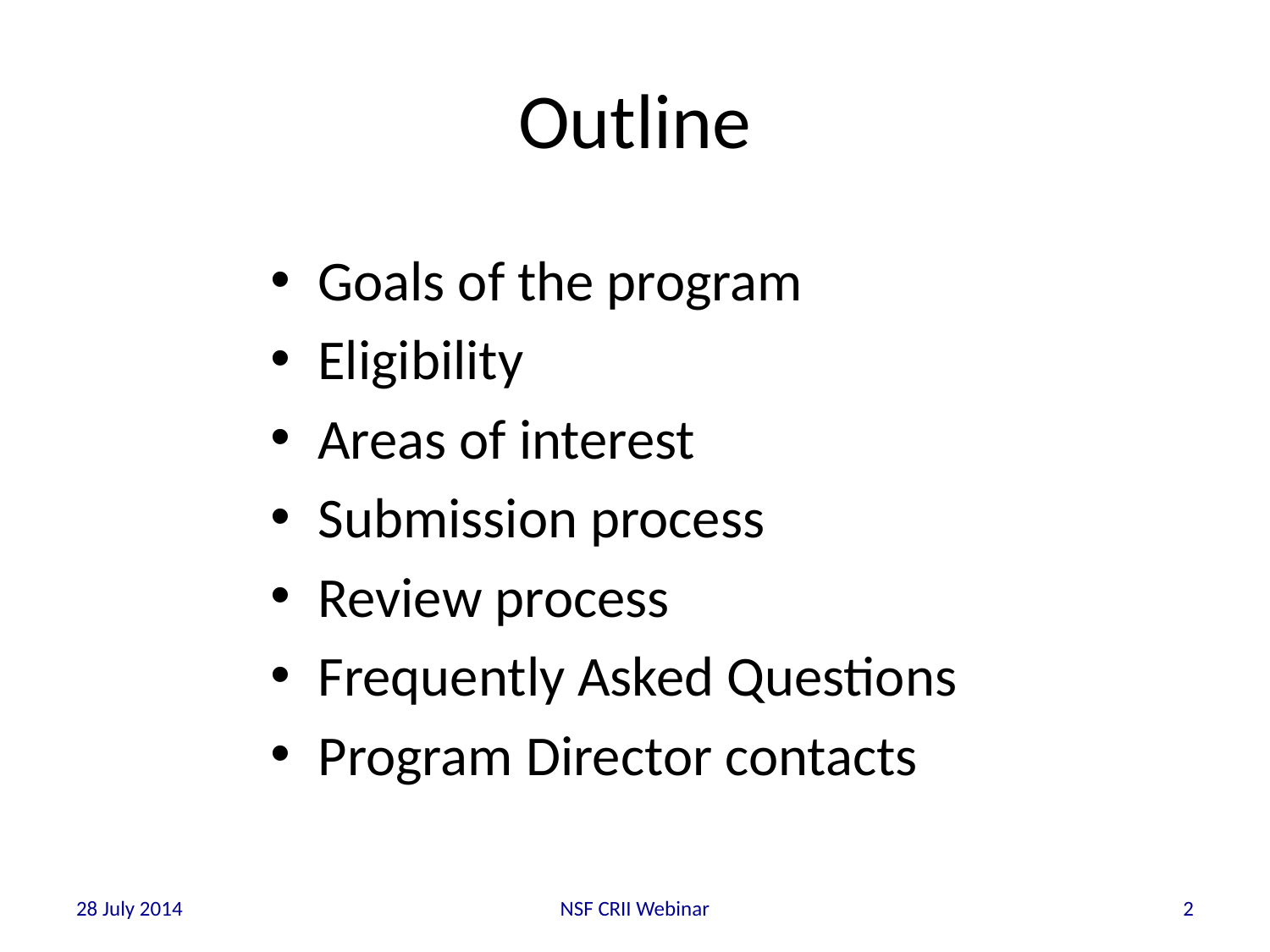

# Outline
Goals of the program
Eligibility
Areas of interest
Submission process
Review process
Frequently Asked Questions
Program Director contacts
28 July 2014
NSF CRII Webinar
2